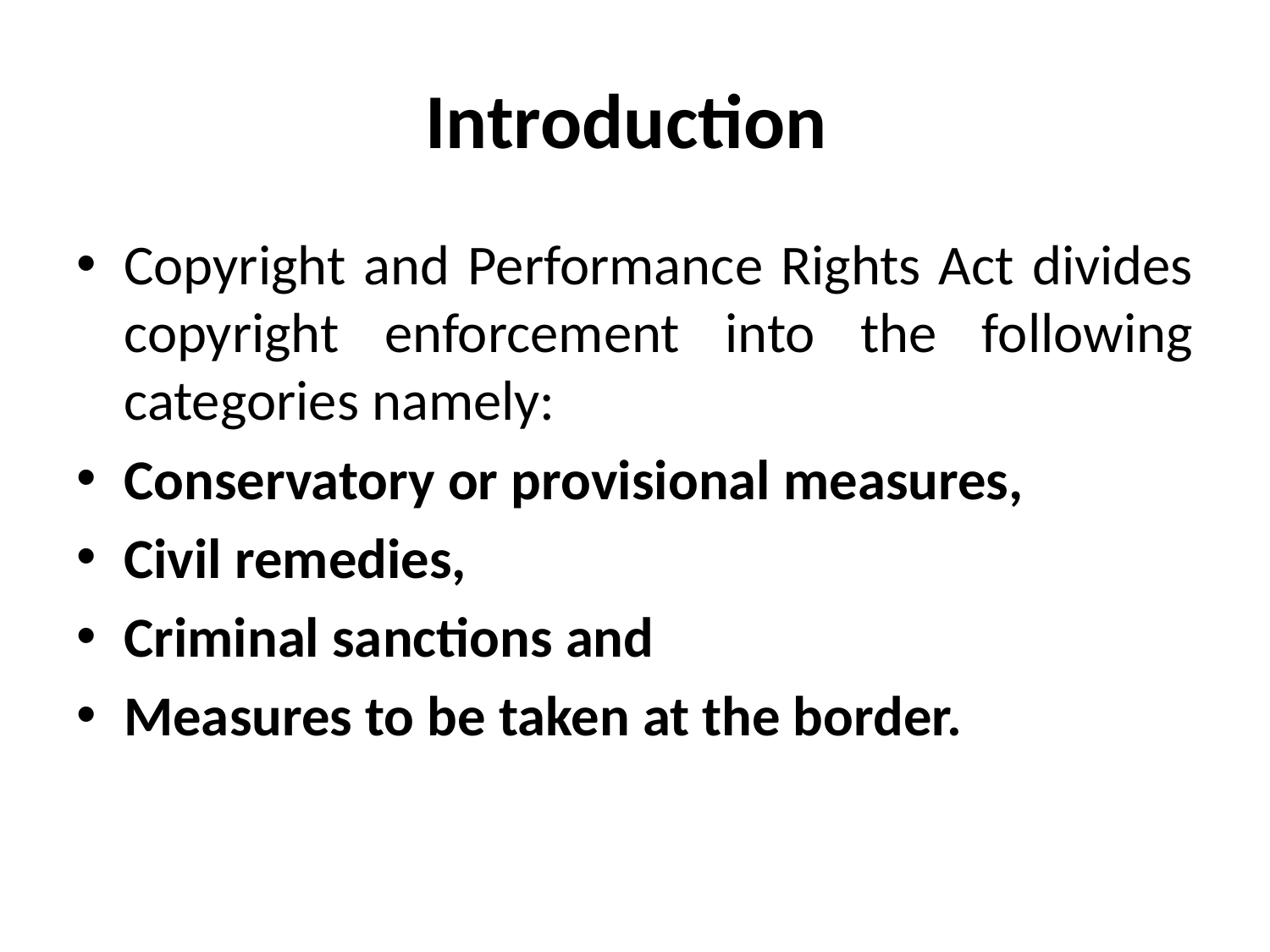

# Introduction
Copyright and Performance Rights Act divides copyright enforcement into the following categories namely:
Conservatory or provisional measures,
Civil remedies,
Criminal sanctions and
Measures to be taken at the border.